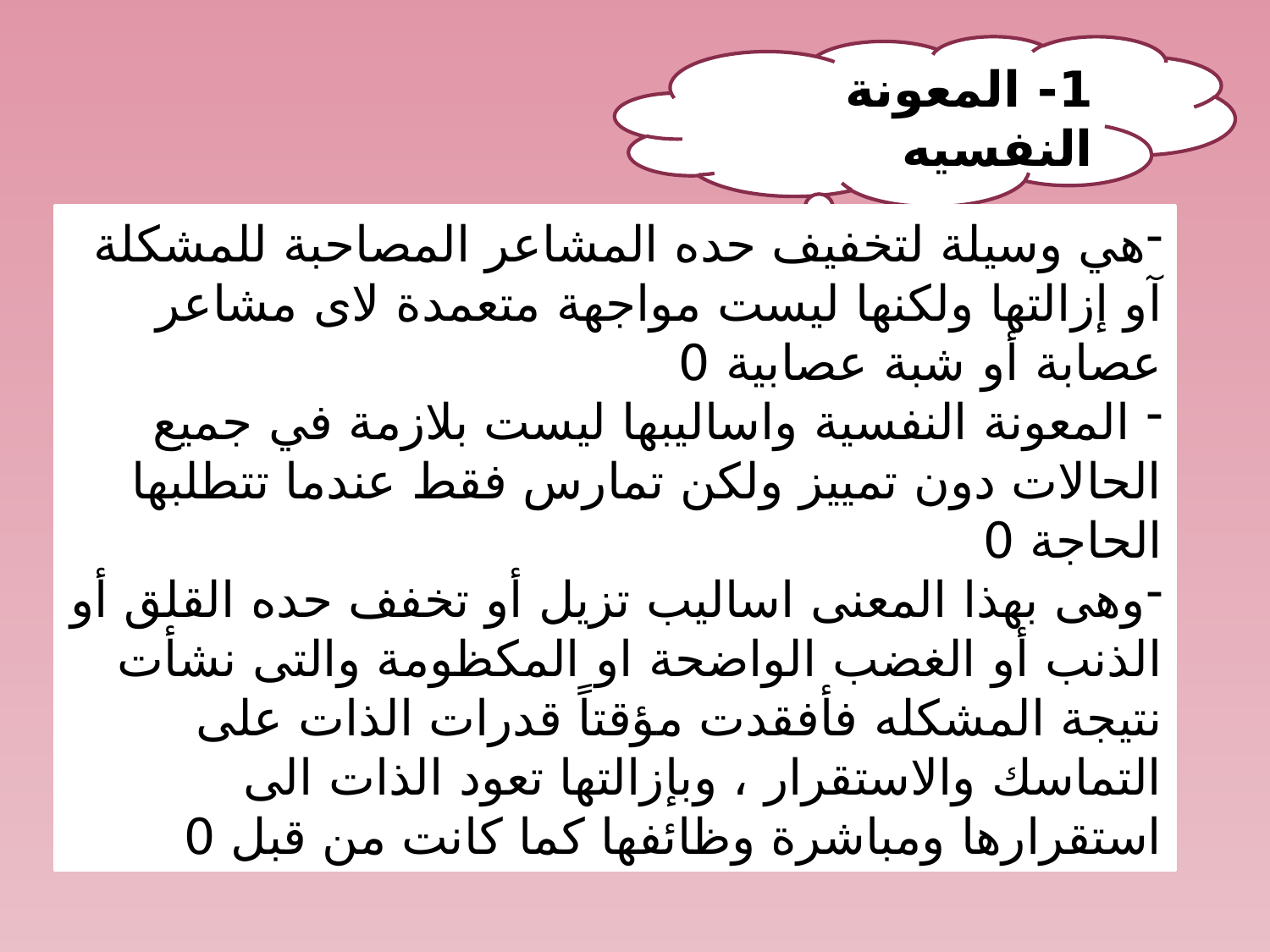

1- المعونة النفسيه
هي وسيلة لتخفيف حده المشاعر المصاحبة للمشكلة آو إزالتها ولكنها ليست مواجهة متعمدة لاى مشاعر عصابة أو شبة عصابية 0
 المعونة النفسية واساليبها ليست بلازمة في جميع الحالات دون تمييز ولكن تمارس فقط عندما تتطلبها الحاجة 0
وهى بهذا المعنى اساليب تزيل أو تخفف حده القلق أو الذنب أو الغضب الواضحة او المكظومة والتى نشأت نتيجة المشكله فأفقدت مؤقتاً قدرات الذات على التماسك والاستقرار ، وبإزالتها تعود الذات الى استقرارها ومباشرة وظائفها كما كانت من قبل 0